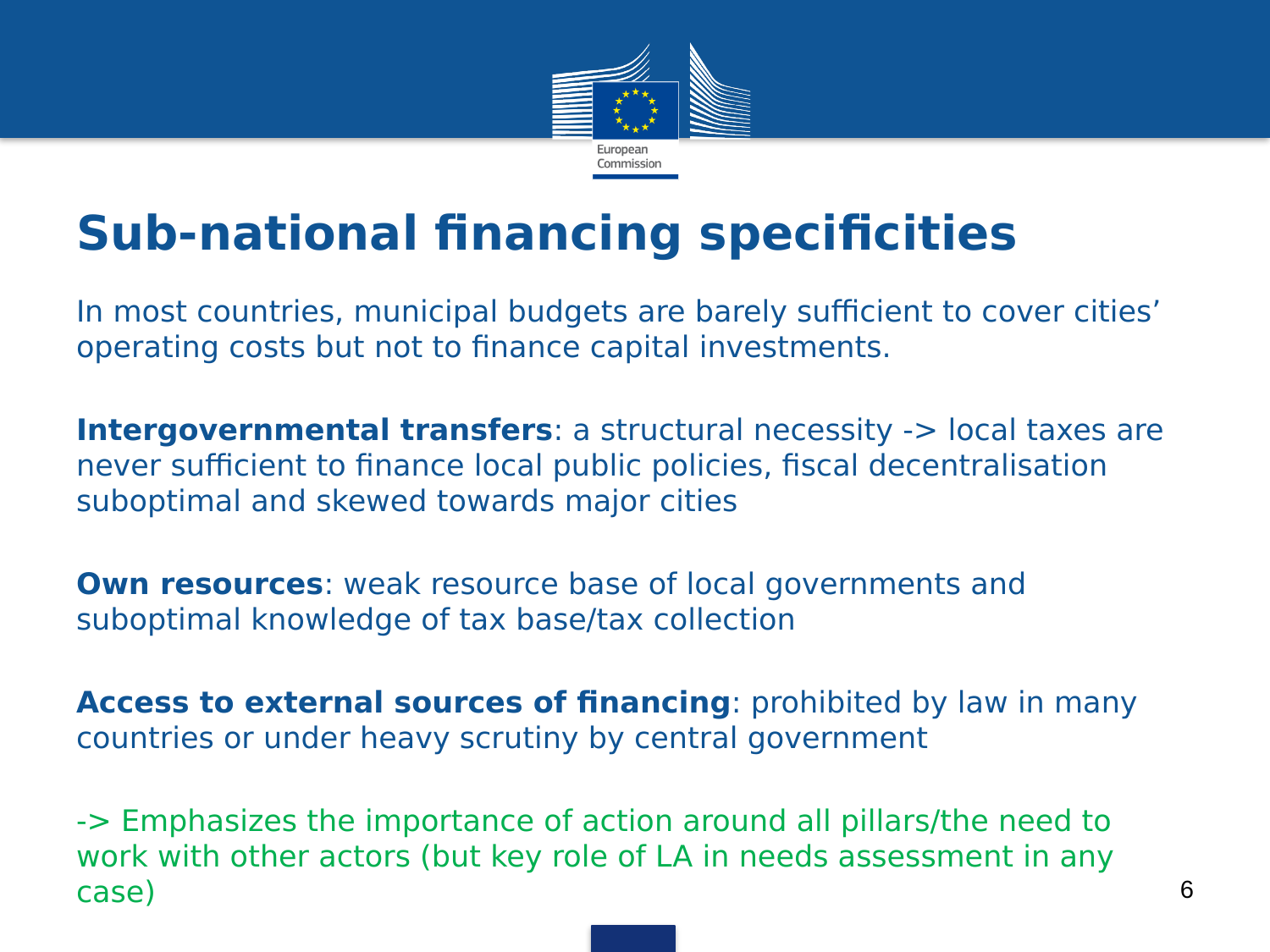

# Sub-national financing specificities
In most countries, municipal budgets are barely sufficient to cover cities’ operating costs but not to finance capital investments.

Intergovernmental transfers: a structural necessity -> local taxes are never sufficient to finance local public policies, fiscal decentralisation suboptimal and skewed towards major cities

Own resources: weak resource base of local governments and suboptimal knowledge of tax base/tax collection

Access to external sources of financing: prohibited by law in many countries or under heavy scrutiny by central government

-> Emphasizes the importance of action around all pillars/the need to work with other actors (but key role of LA in needs assessment in any case)

6